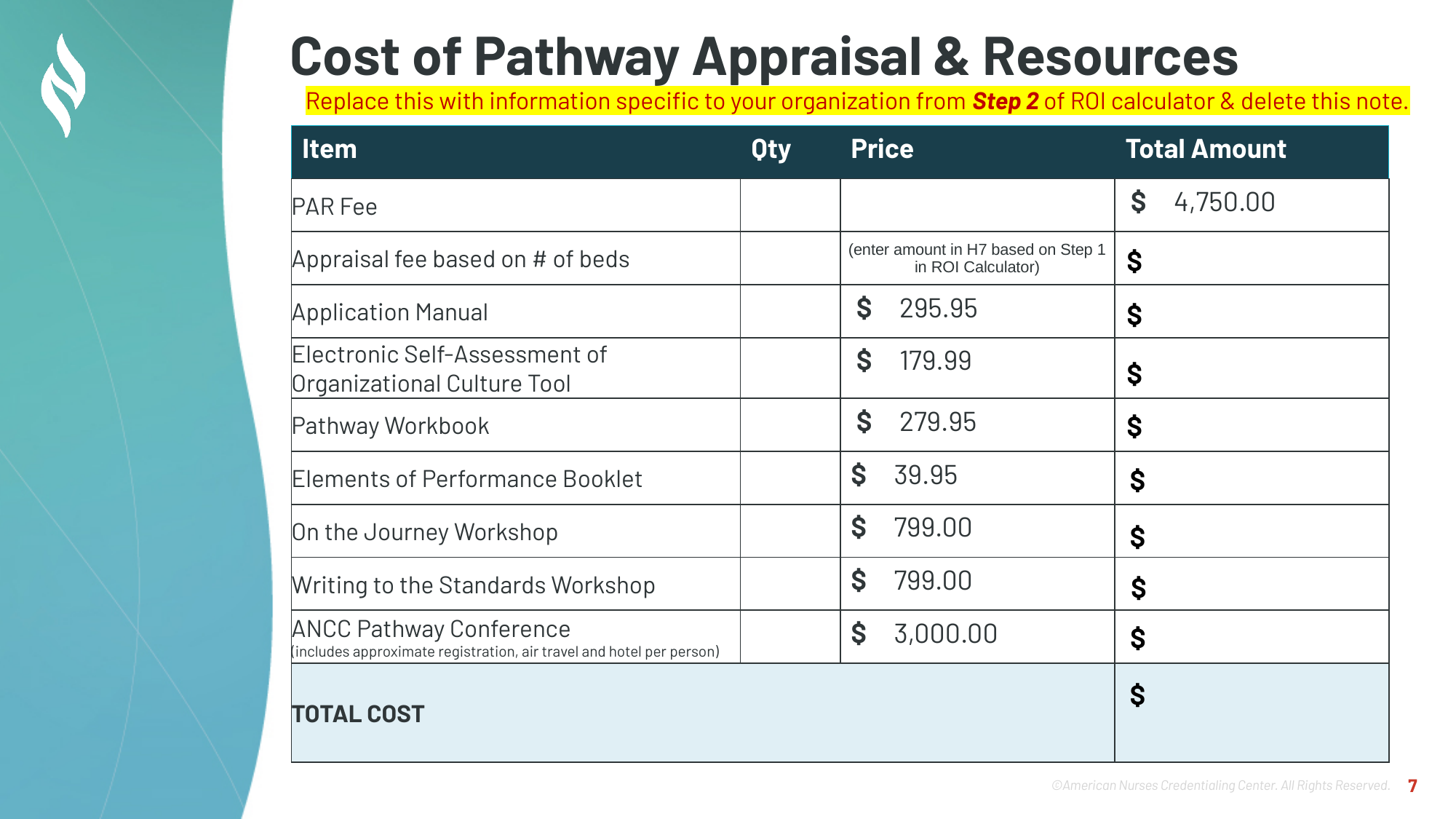

Replace this with information specific to your organization from Step 2 of ROI calculator & delete this note.

7